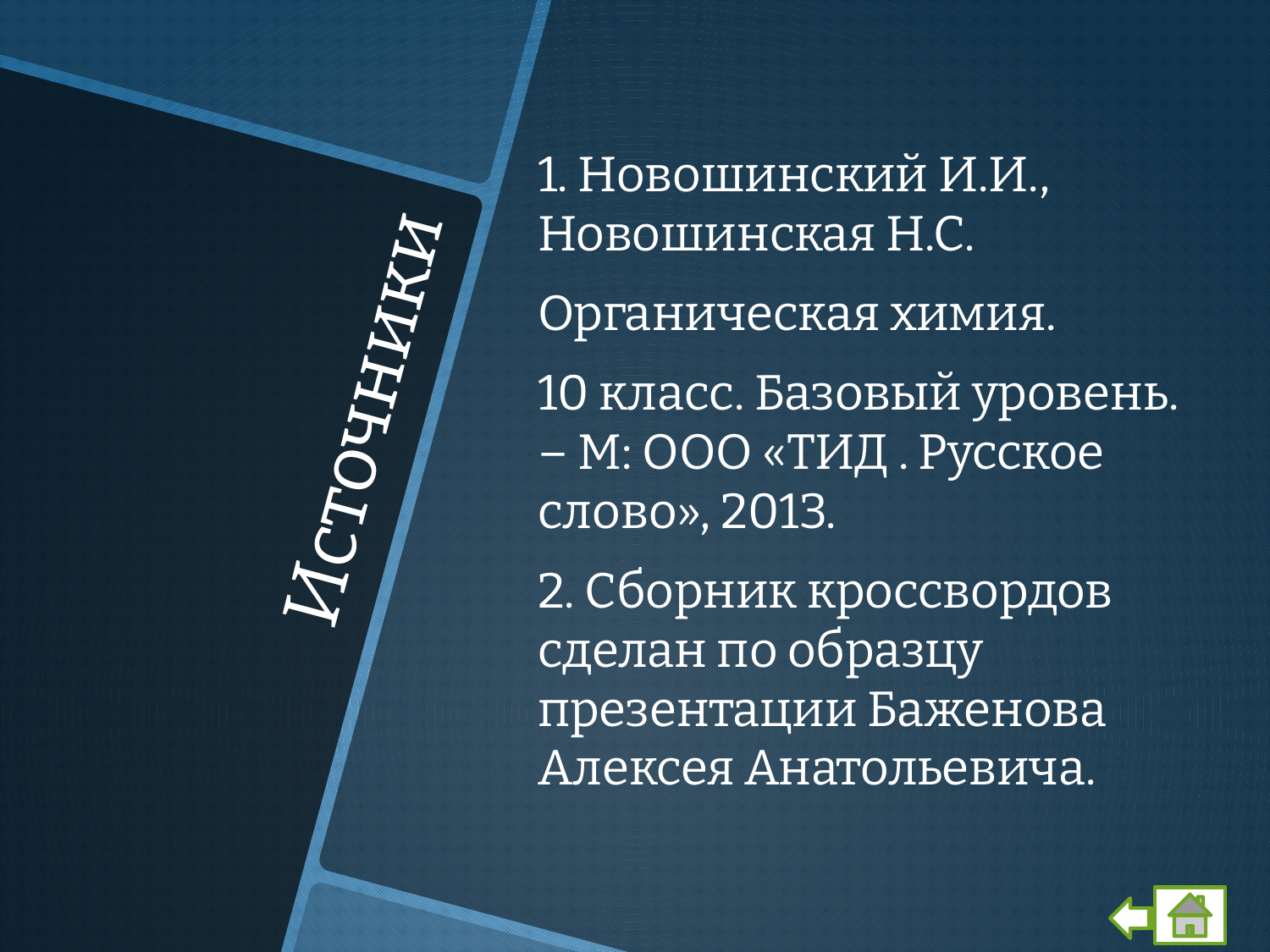

1. Новошинский И.И., Новошинская Н.С.
Органическая химия.
10 класс. Базовый уровень. – М: ООО «ТИД . Русское слово», 2013.
2. Сборник кроссвордов сделан по образцу презентации Баженова Алексея Анатольевича.

# Источники